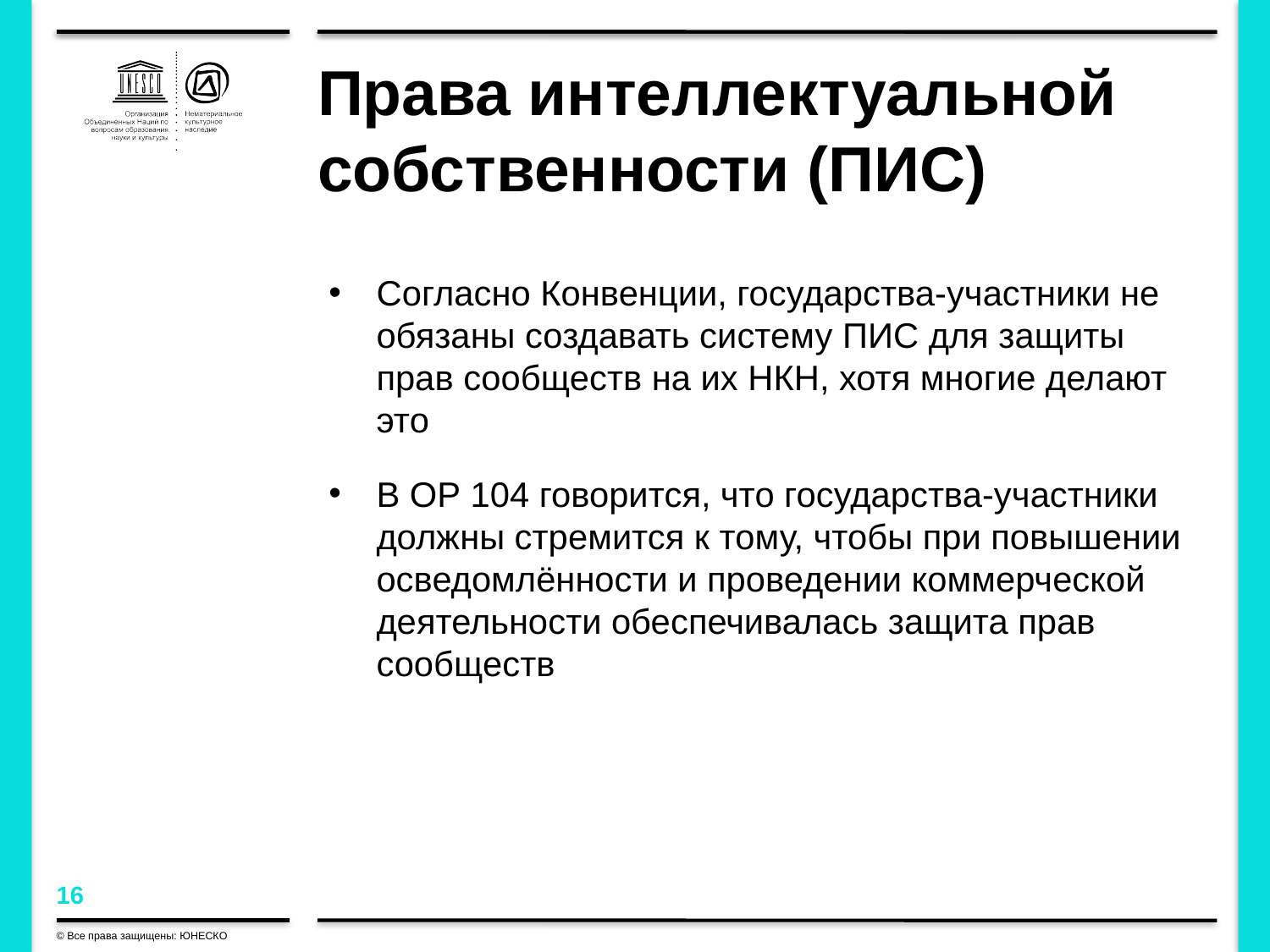

# Права интеллектуальной собственности (ПИС)
Согласно Конвенции, государства-участники не обязаны создавать систему ПИС для защиты прав сообществ на их НКН, хотя многие делают это
В OР 104 говорится, что государства-участники должны стремится к тому, чтобы при повышении осведомлённости и проведении коммерческой деятельности обеспечивалась защита прав сообществ
© Все права защищены: ЮНЕСКО